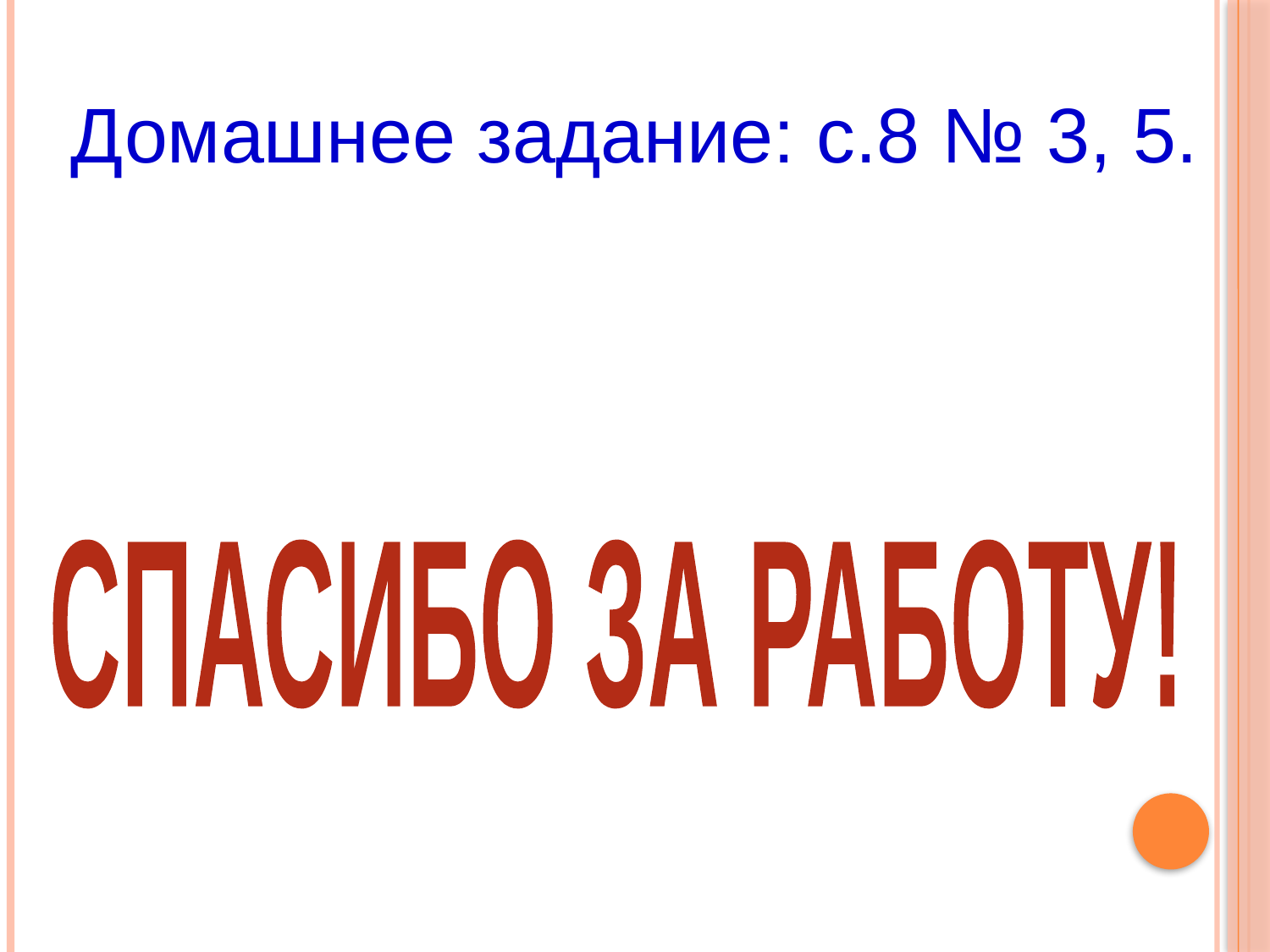

Домашнее задание: с.8 № 3, 5.

СПАСИБО ЗА РАБОТУ!